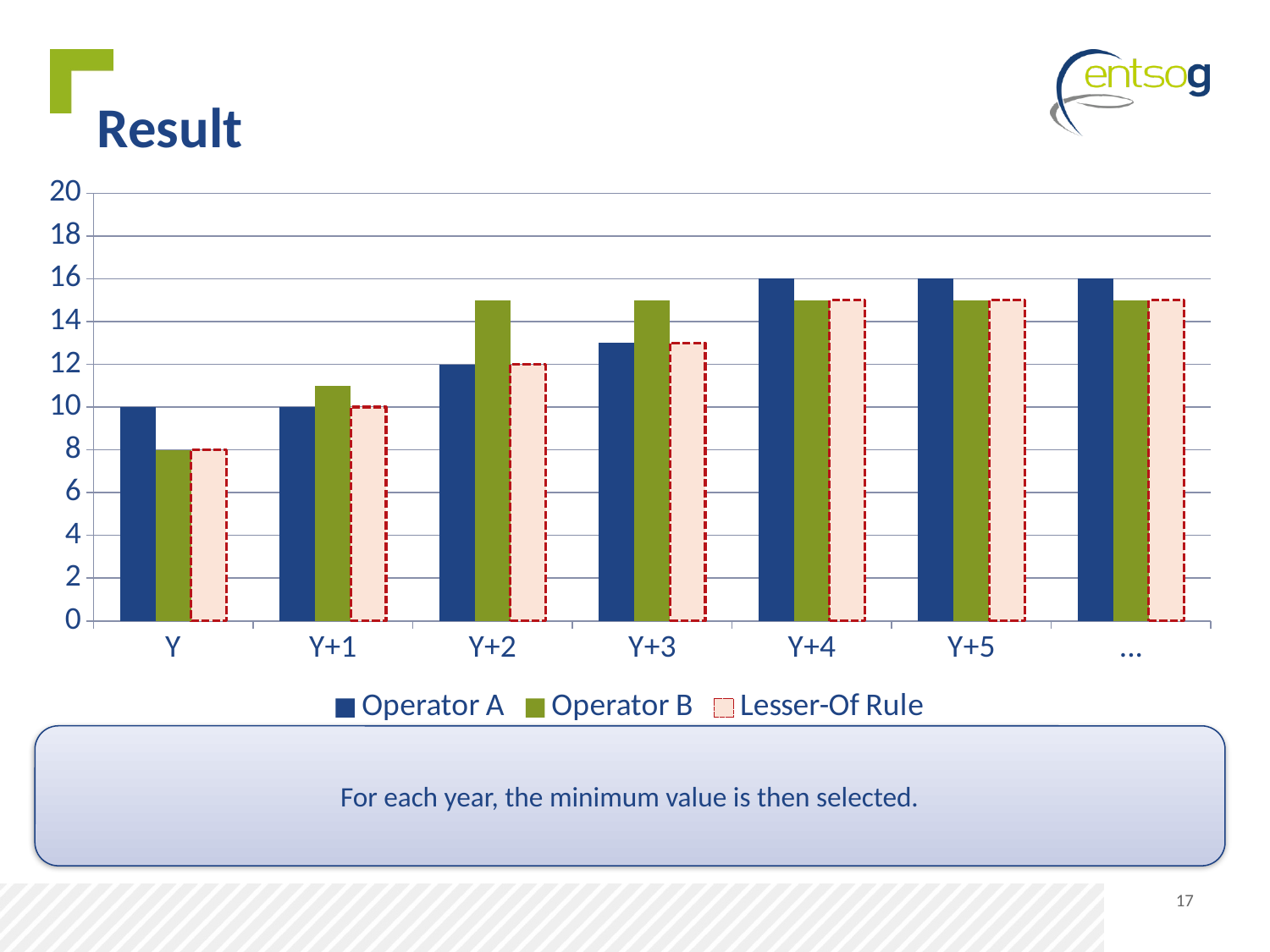

# Result

### Chart

| Category | Operator A | Operator B | Lesser-Of Rule |
|---|---|---|---|
| Y | 10.0 | 8.0 | 8.0 |
| Y+1 | 10.0 | 11.0 | 10.0 |
| Y+2 | 12.0 | 15.0 | 12.0 |
| Y+3 | 13.0 | 15.0 | 13.0 |
| Y+4 | 16.0 | 15.0 | 15.0 |
| Y+5 | 16.0 | 15.0 | 15.0 |
| ... | 16.0 | 15.0 | 15.0 |
For each year, the minimum value is then selected.
17